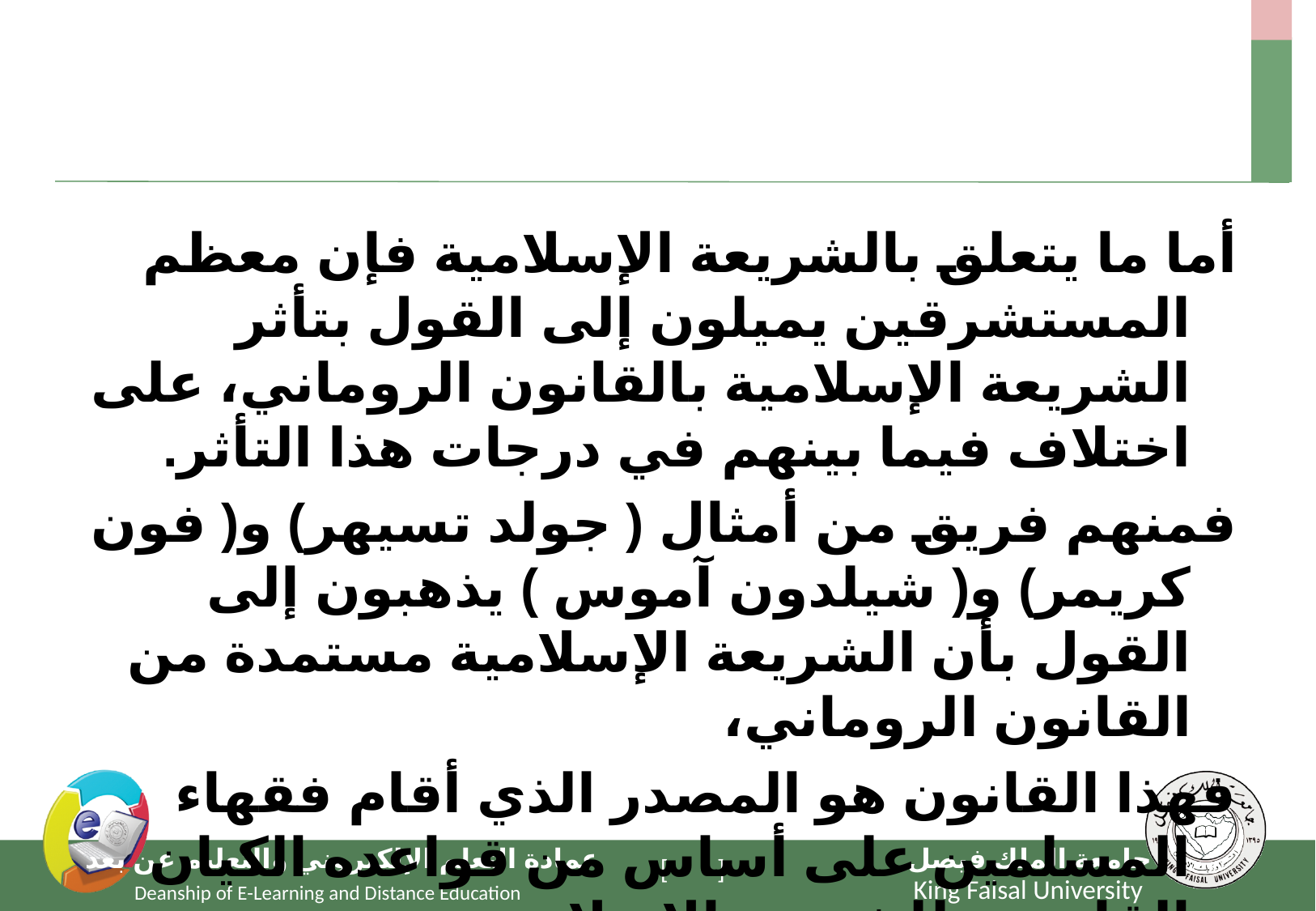

#
أما ما يتعلق بالشريعة الإسلامية فإن معظم المستشرقين يميلون إلى القول بتأثر الشريعة الإسلامية بالقانون الروماني، على اختلاف فيما بينهم في درجات هذا التأثر.
فمنهم فريق من أمثال ( جولد تسيهر) و( فون كريمر) و( شيلدون آموس ) يذهبون إلى القول بأن الشريعة الإسلامية مستمدة من القانون الروماني،
فهذا القانون هو المصدر الذي أقام فقهاء المسلمين على أساس من قواعده الكيان القانوني للشريعة الإسلامية.